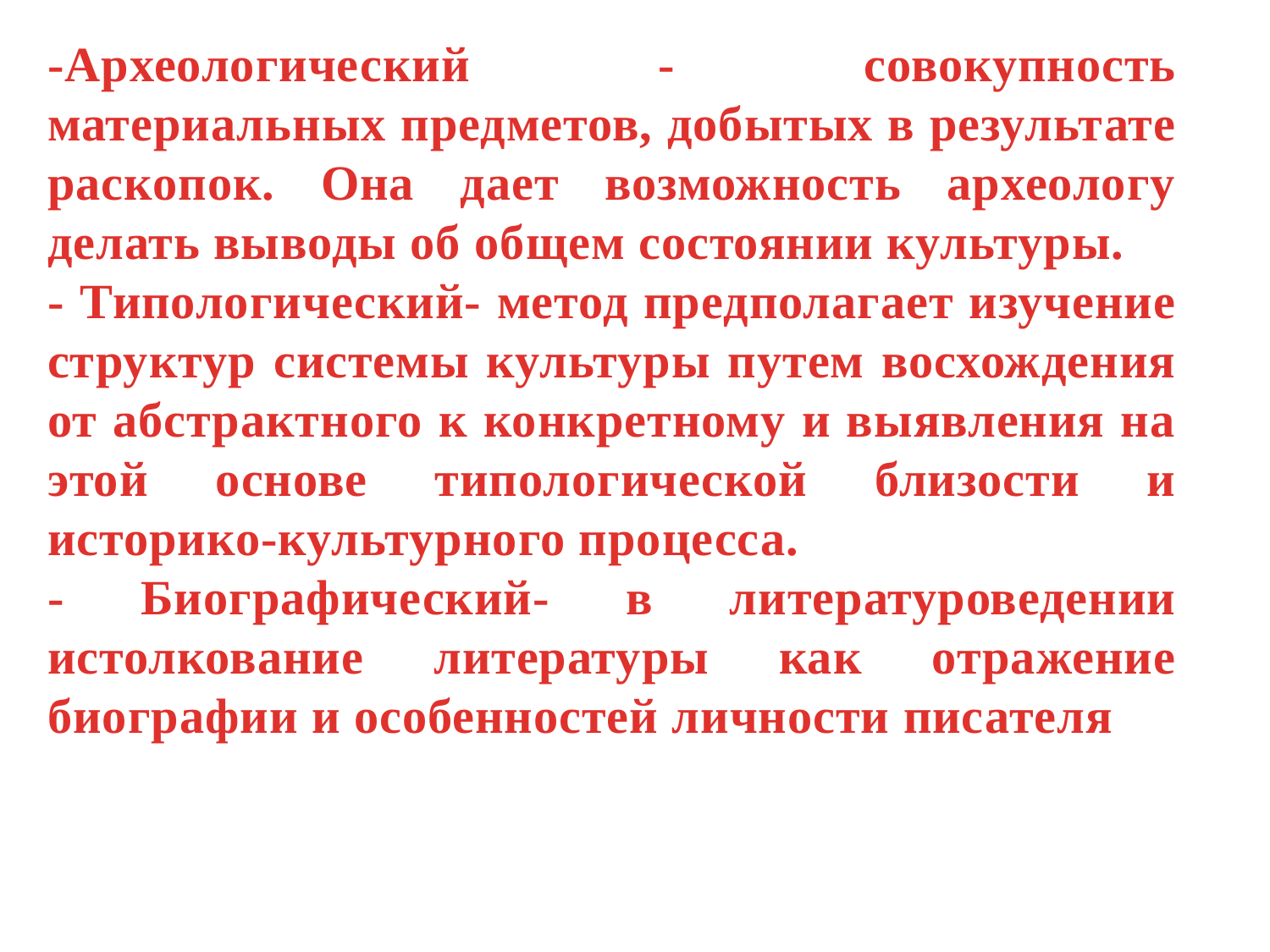

-Археологический - совокупность материальных предметов, добытых в результате раскопок. Она дает возможность археологу делать выводы об общем состоянии культуры.
- Типологический- метод предполагает изучение структур системы культуры путем восхождения от абстрактного к конкретному и выявления на этой основе типологической близости и историко-культурного процесса.
- Биографический- в литературоведении истолкование литературы как отражение биографии и особенностей личности писателя